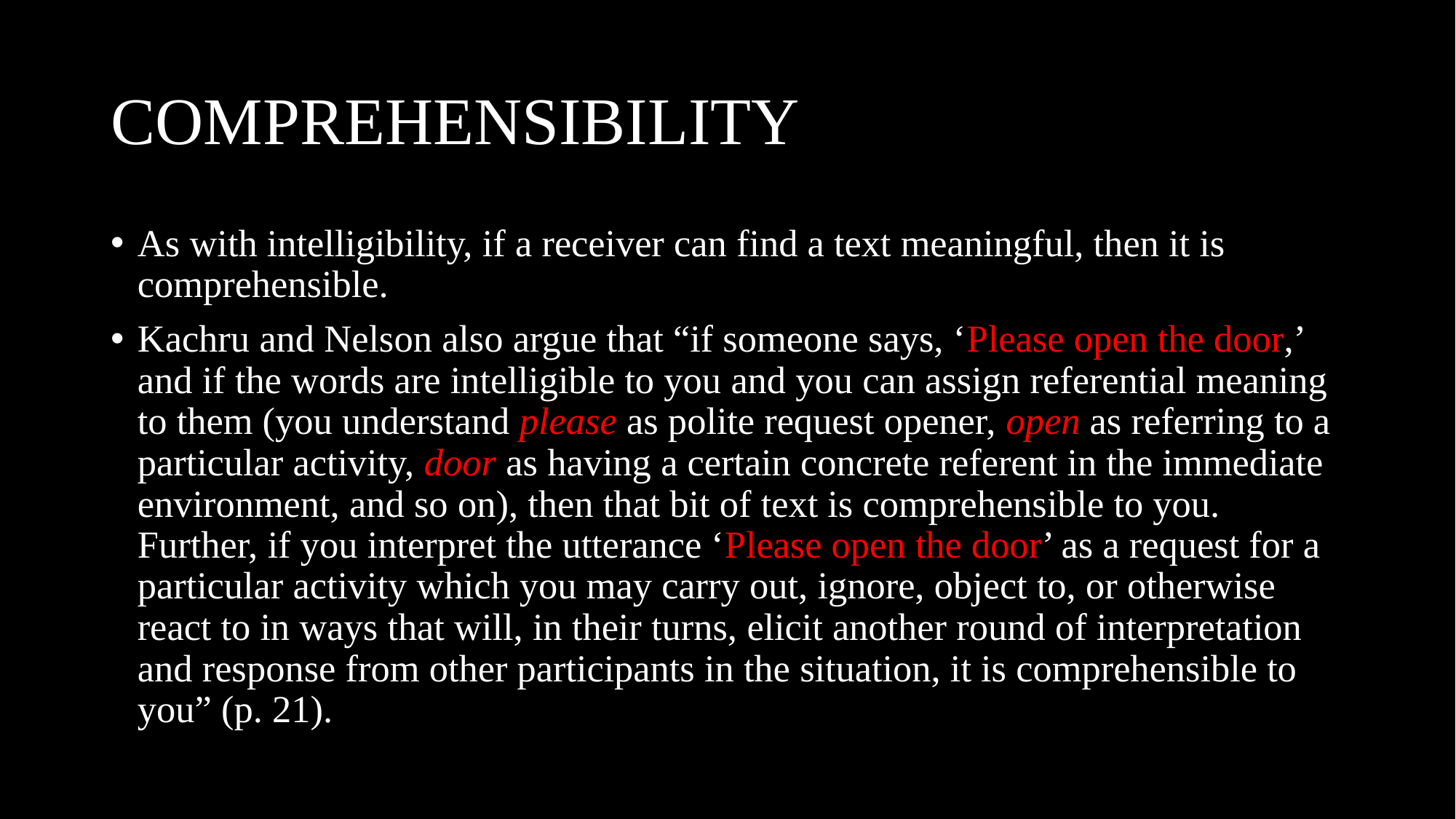

# COMPREHENSIBILITY
As with intelligibility, if a receiver can find a text meaningful, then it is comprehensible.
Kachru and Nelson also argue that “if someone says, ‘Please open the door,’ and if the words are intelligible to you and you can assign referential meaning to them (you understand please as polite request opener, open as referring to a particular activity, door as having a certain concrete referent in the immediate environment, and so on), then that bit of text is comprehensible to you. Further, if you interpret the utterance ‘Please open the door’ as a request for a particular activity which you may carry out, ignore, object to, or otherwise react to in ways that will, in their turns, elicit another round of interpretation and response from other participants in the situation, it is comprehensible to you” (p. 21).